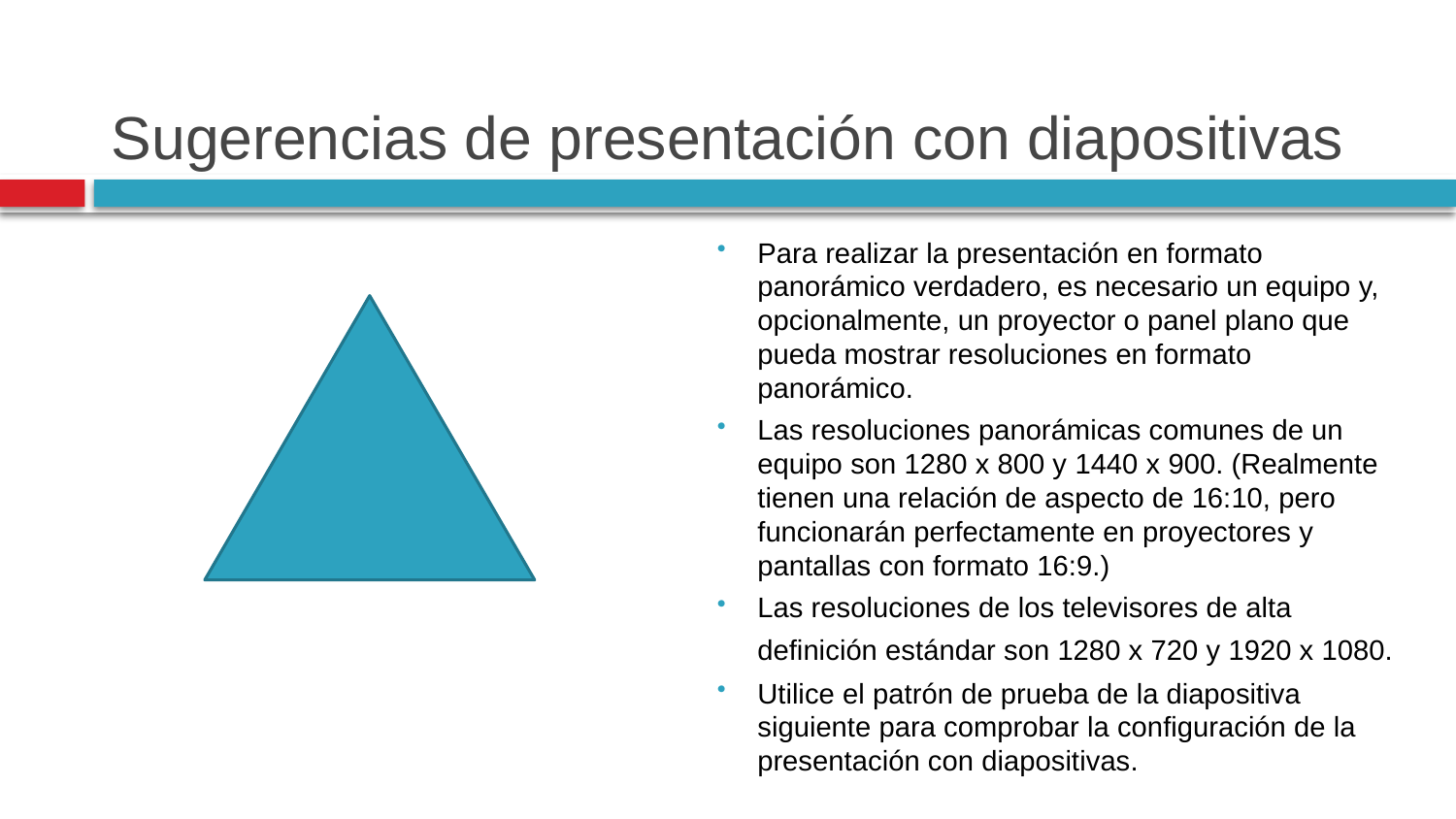

# Sugerencias de presentación con diapositivas
Para realizar la presentación en formato panorámico verdadero, es necesario un equipo y, opcionalmente, un proyector o panel plano que pueda mostrar resoluciones en formato panorámico.
Las resoluciones panorámicas comunes de un equipo son 1280 x 800 y 1440 x 900. (Realmente tienen una relación de aspecto de 16:10, pero funcionarán perfectamente en proyectores y pantallas con formato 16:9.)
Las resoluciones de los televisores de alta definición estándar son 1280 x 720 y 1920 x 1080.
Utilice el patrón de prueba de la diapositiva siguiente para comprobar la configuración de la presentación con diapositivas.